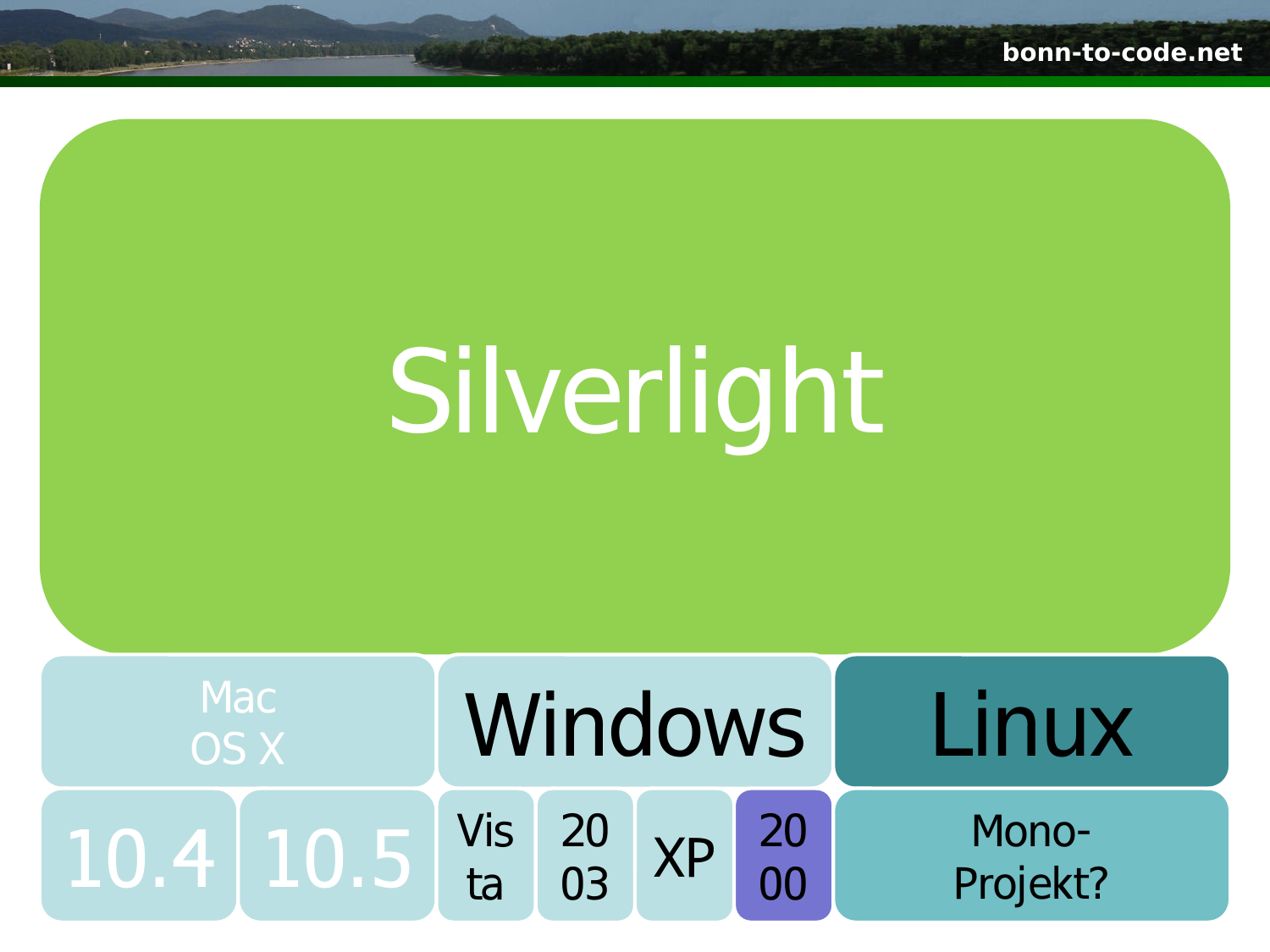

Silverlight
Windows
Vista
2003
XP
2000
Mac
OS X
10.4
10.5
Linux
Mono-
Projekt?